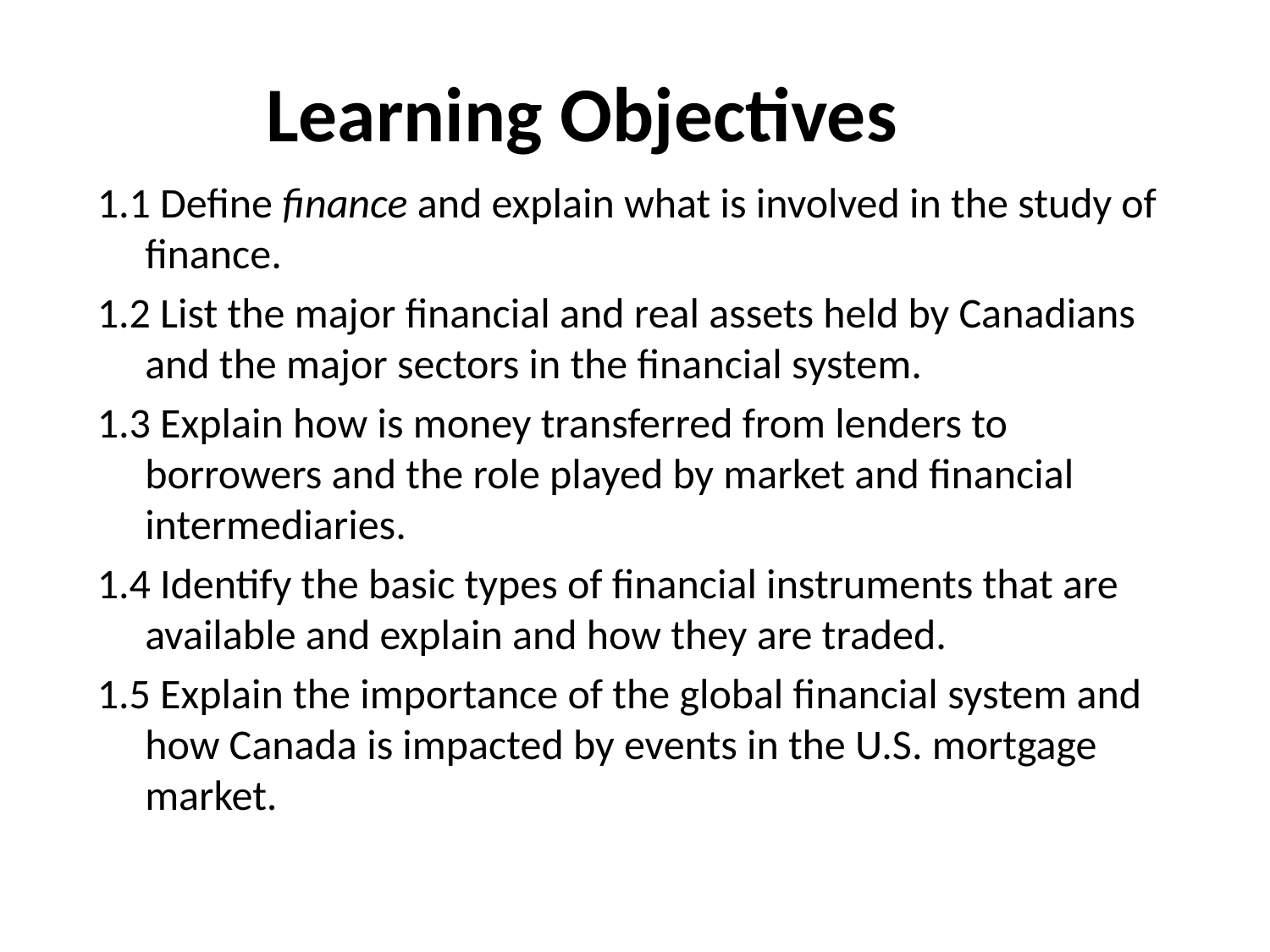

# Learning Objectives
1.1 Define finance and explain what is involved in the study of finance.
1.2 List the major financial and real assets held by Canadians and the major sectors in the financial system.
1.3 Explain how is money transferred from lenders to borrowers and the role played by market and financial intermediaries.
1.4 Identify the basic types of financial instruments that are available and explain and how they are traded.
1.5 Explain the importance of the global financial system and how Canada is impacted by events in the U.S. mortgage market.
Booth/Cleary Introduction to Corporate Finance, Second Edition
2